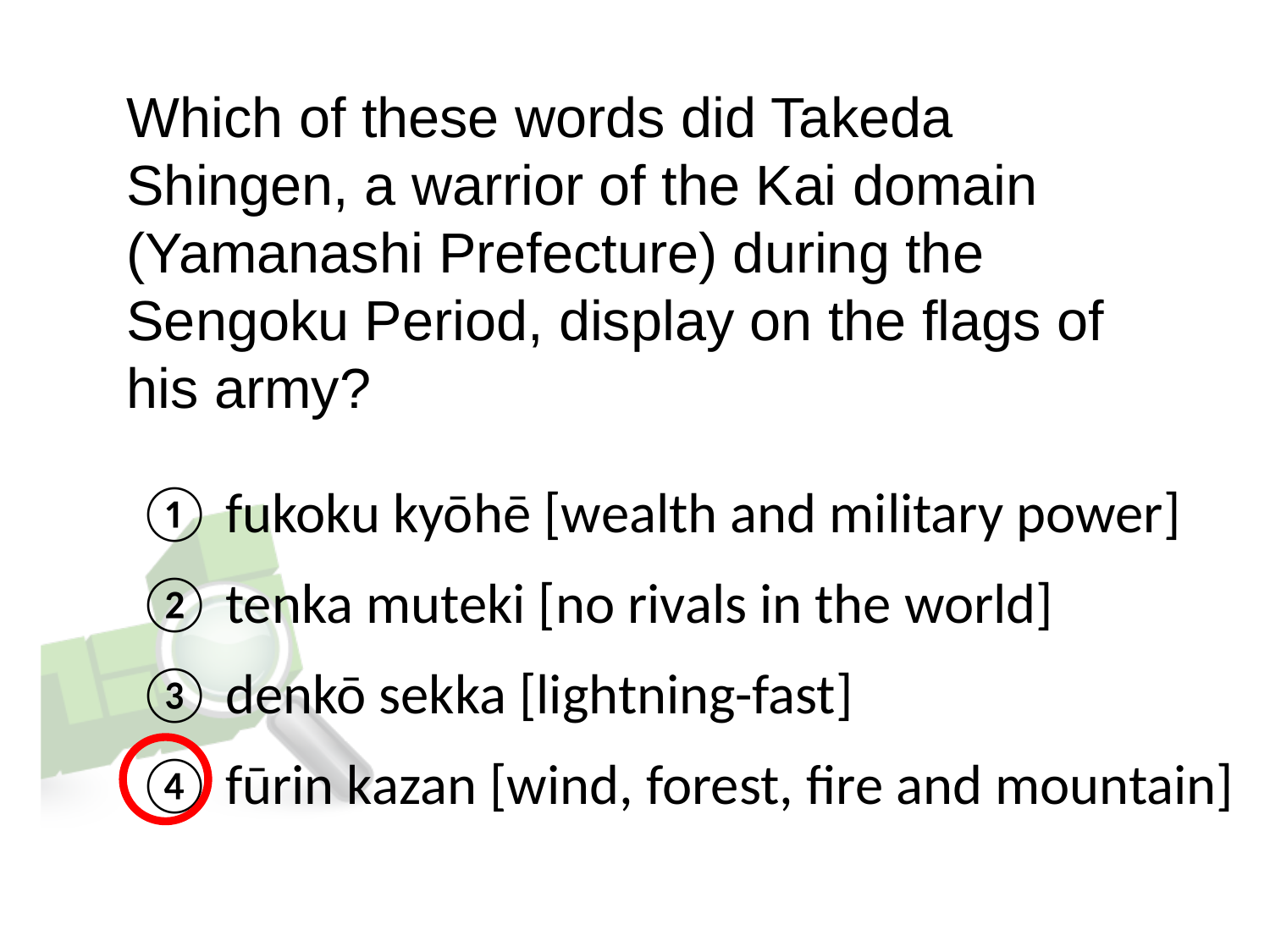

# Which of these words did Takeda Shingen, a warrior of the Kai domain (Yamanashi Prefecture) during the Sengoku Period, display on the flags of his army?
① fukoku kyōhē [wealth and military power]
② tenka muteki [no rivals in the world]
③ denkō sekka [lightning-fast]
④ fūrin kazan [wind, forest, fire and mountain]